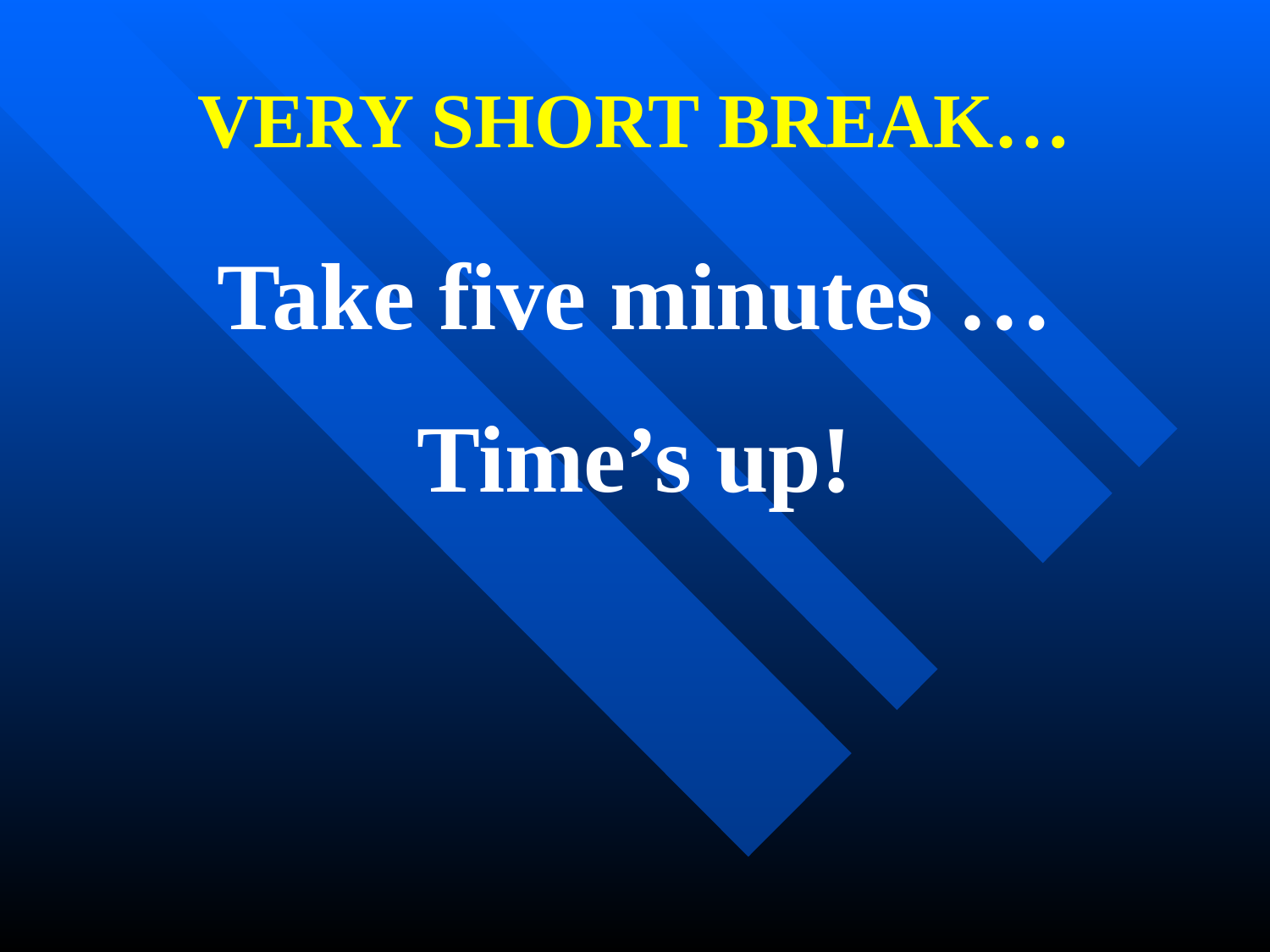

# VERY SHORT BREAK…
Take five minutes …

Time’s up!